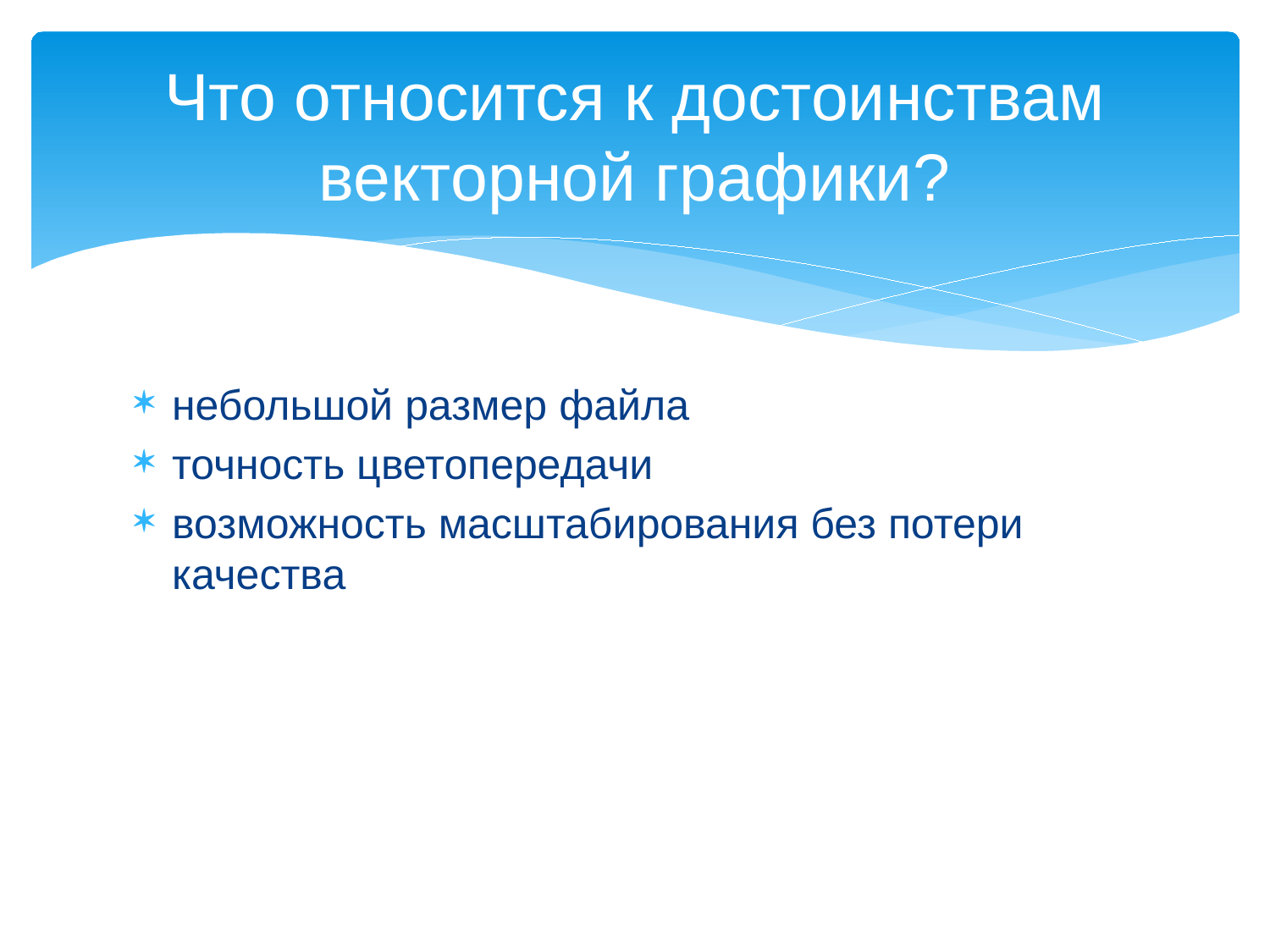

# Что относится к достоинствам векторной графики?
небольшой размер файла
точность цветопередачи
возможность масштабирования без потери качества